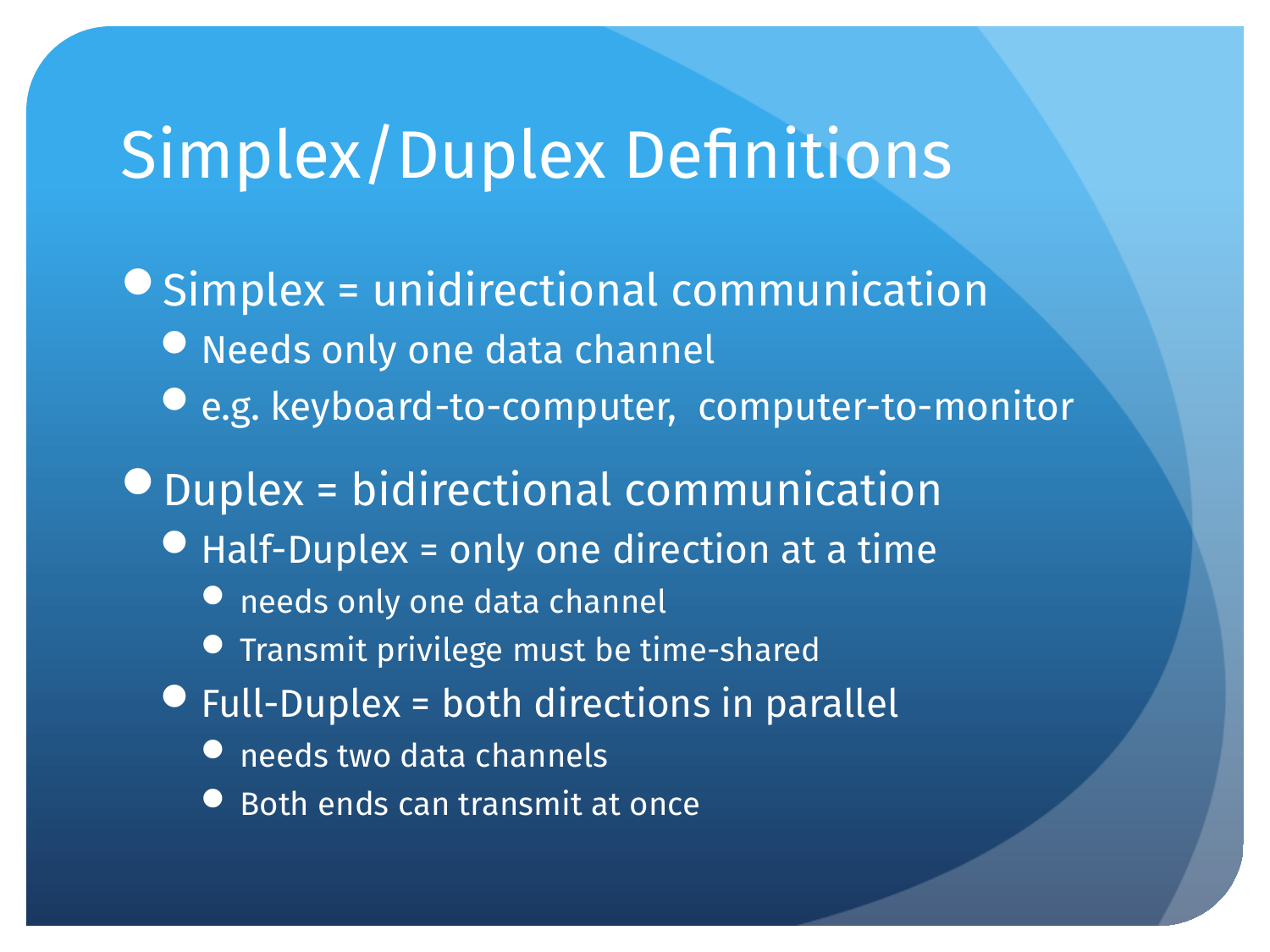

# Simplex/Duplex Definitions
Simplex = unidirectional communication
Needs only one data channel
e.g. keyboard-to-computer,  computer-to-monitor
Duplex = bidirectional communication
Half-Duplex = only one direction at a time
needs only one data channel
Transmit privilege must be time-shared
Full-Duplex = both directions in parallel
needs two data channels
Both ends can transmit at once